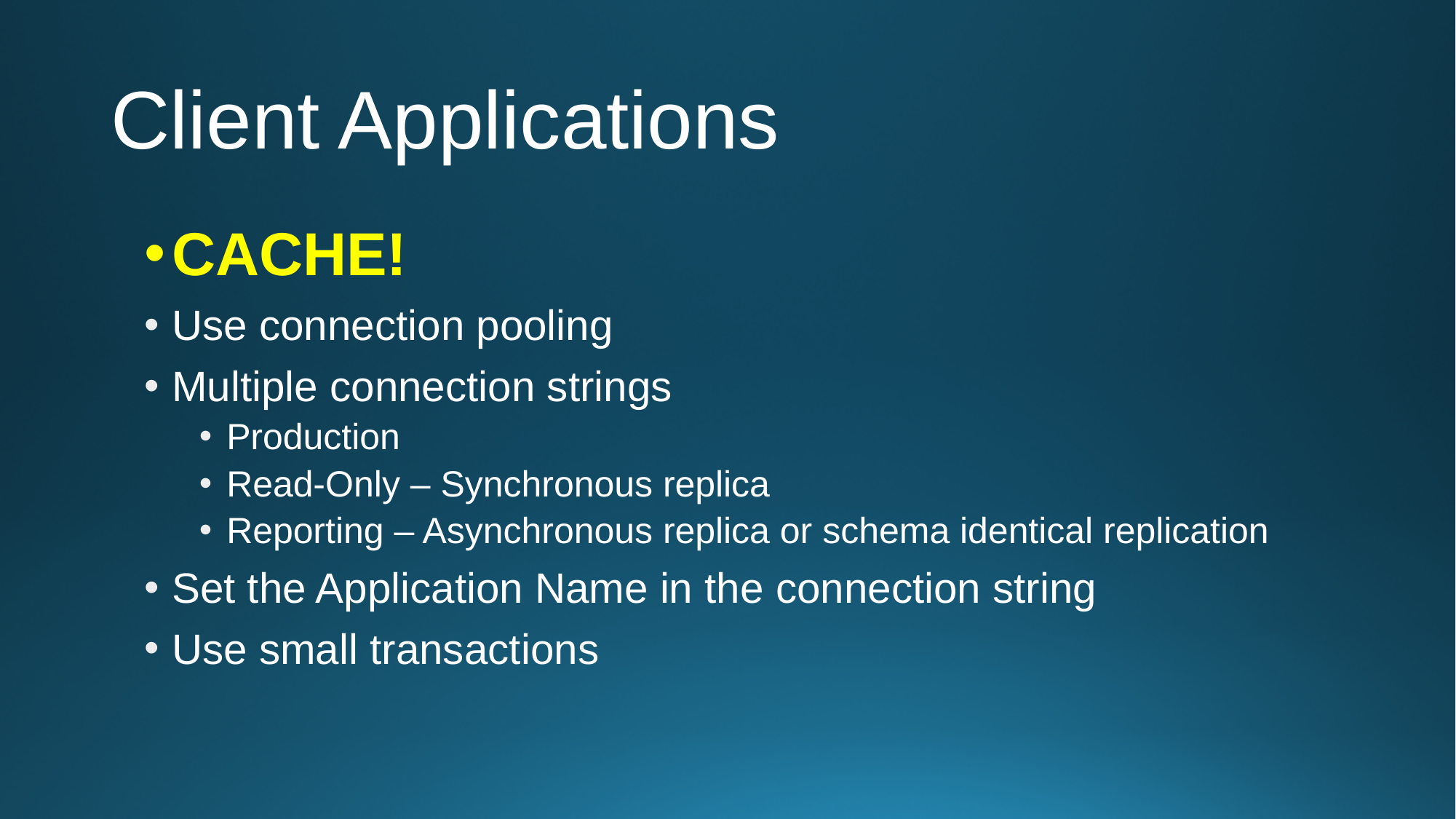

# Client Applications
CACHE!
Use connection pooling
Multiple connection strings
Production
Read-Only – Synchronous replica
Reporting – Asynchronous replica or schema identical replication
Set the Application Name in the connection string
Use small transactions